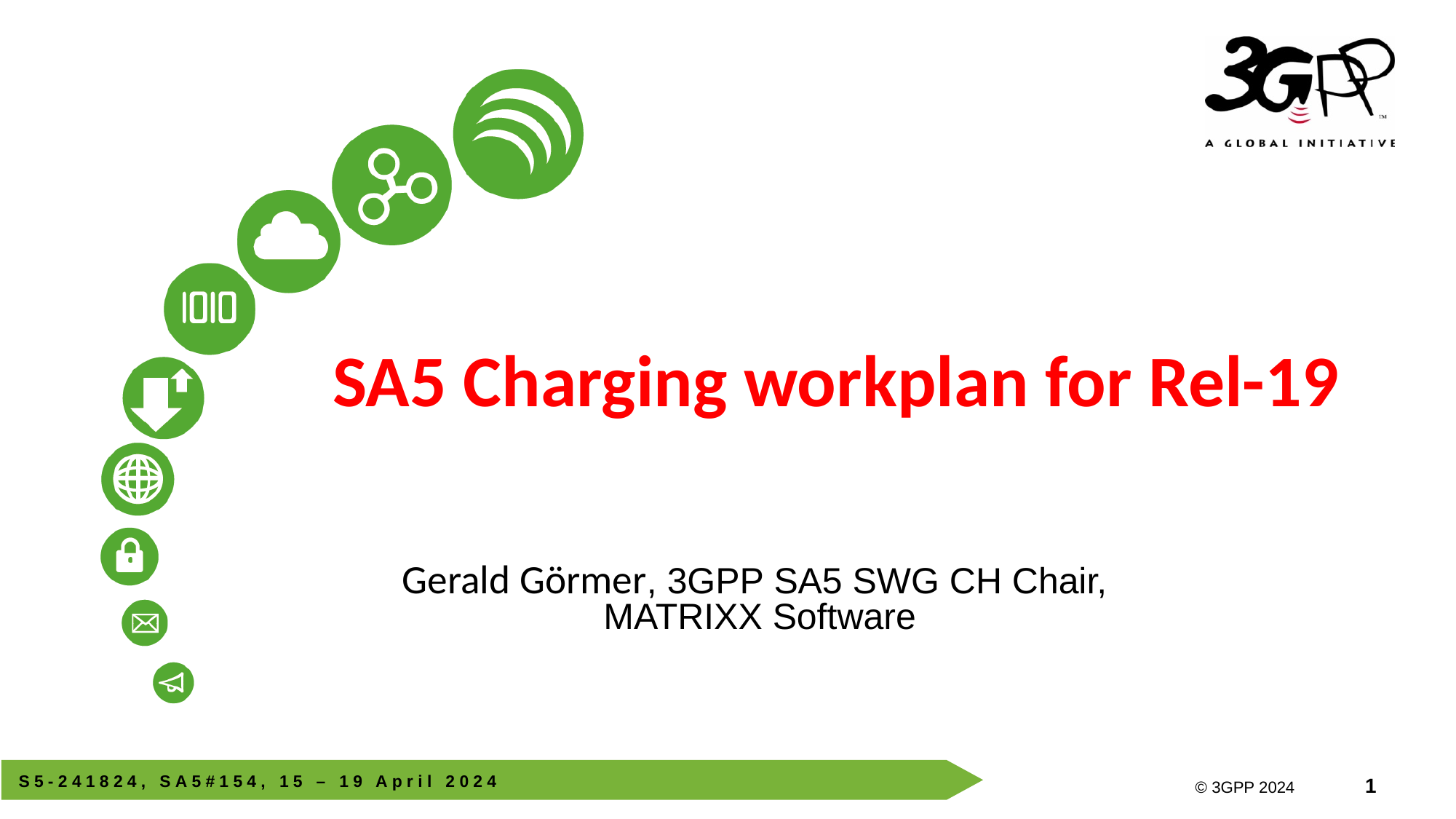

# SA5 Charging workplan for Rel-19
Gerald Görmer, 3GPP SA5 SWG CH Chair,
MATRIXX Software